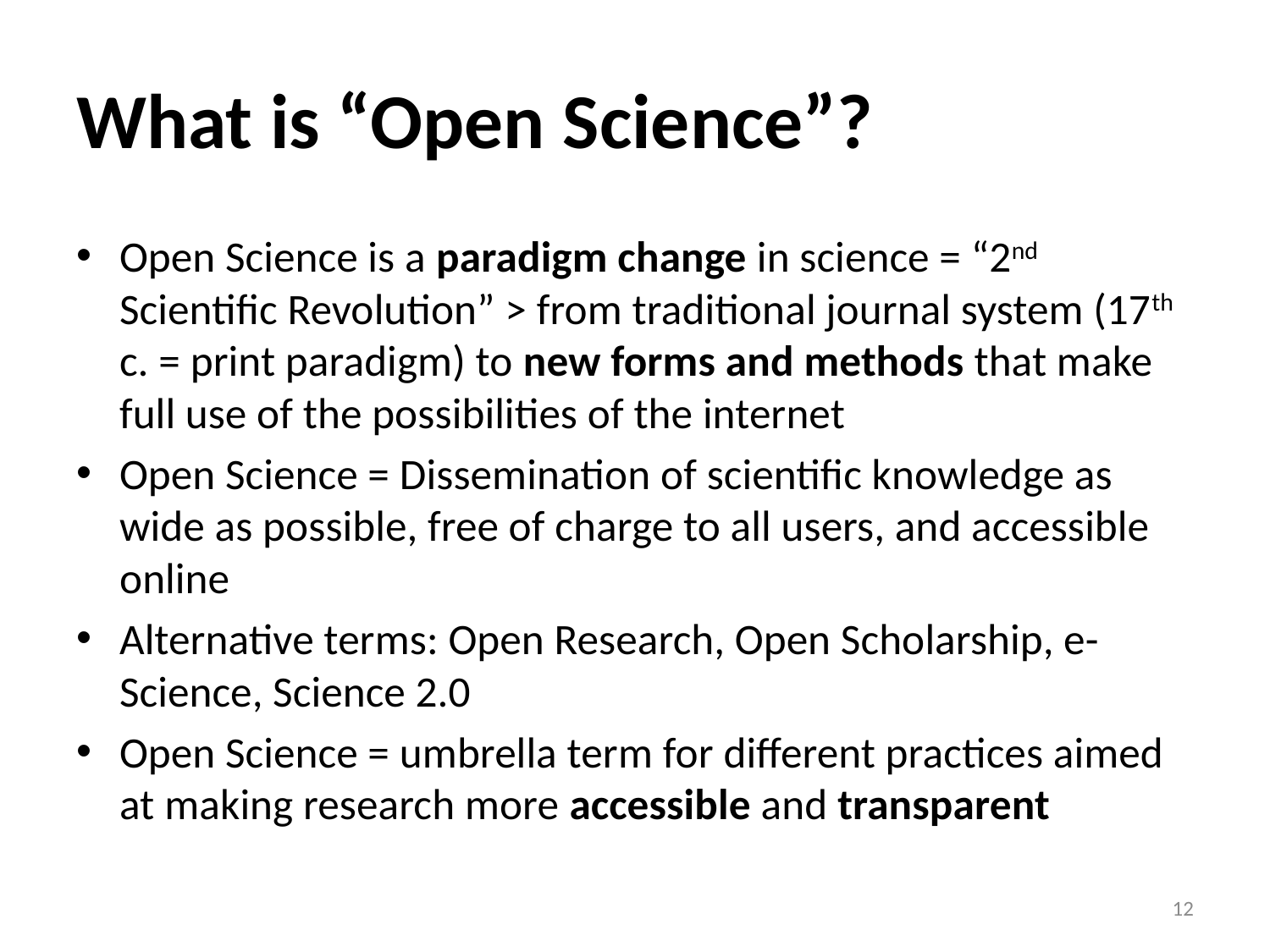

# What is “Open Science”?
Open Science is a paradigm change in science = “2nd Scientific Revolution” > from traditional journal system (17th c. = print paradigm) to new forms and methods that make full use of the possibilities of the internet
Open Science = Dissemination of scientific knowledge as wide as possible, free of charge to all users, and accessible online
Alternative terms: Open Research, Open Scholarship, e-Science, Science 2.0
Open Science = umbrella term for different practices aimed at making research more accessible and transparent

12